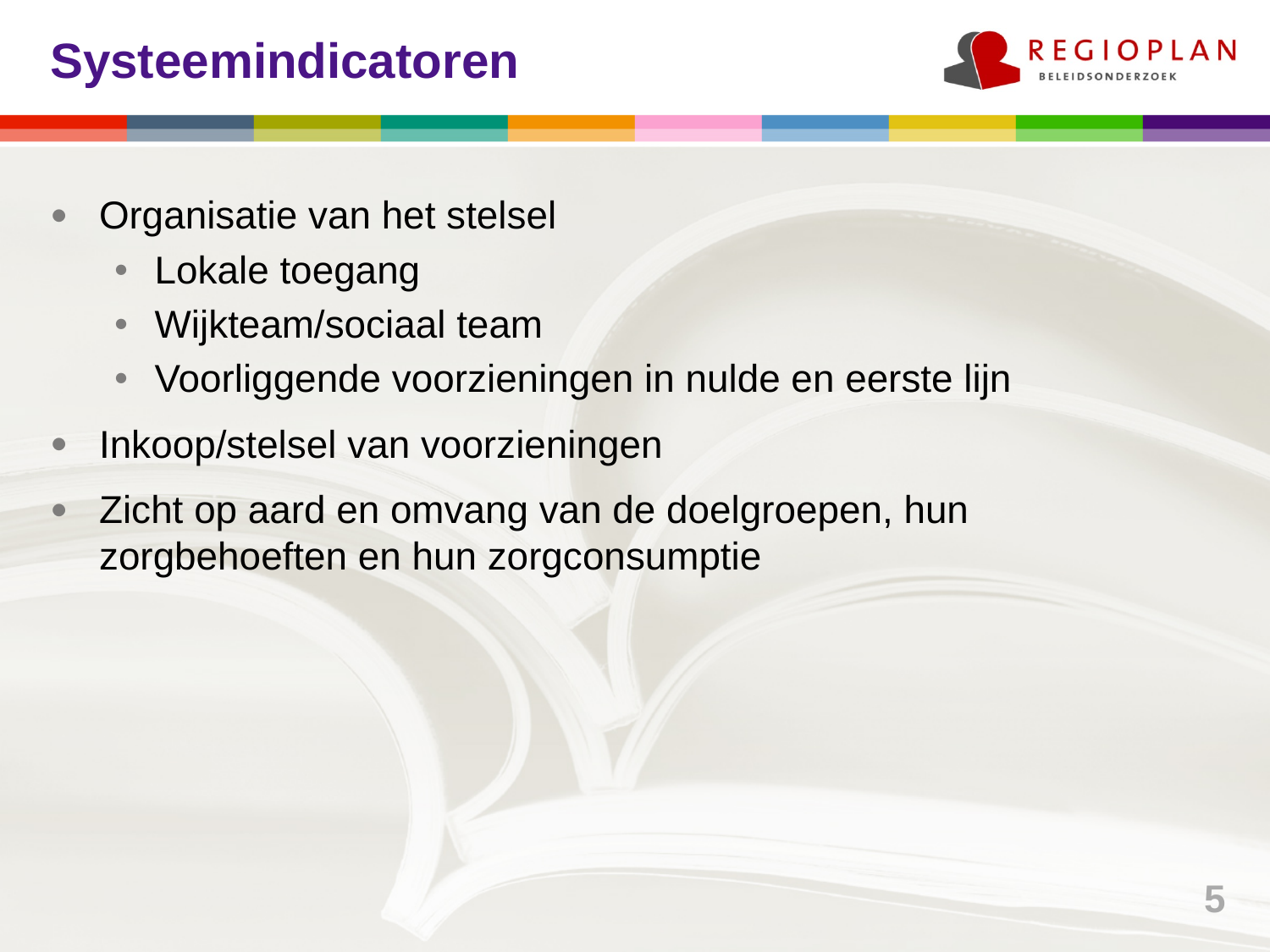

# Systeemindicatoren
Organisatie van het stelsel
Lokale toegang
Wijkteam/sociaal team
Voorliggende voorzieningen in nulde en eerste lijn
Inkoop/stelsel van voorzieningen
Zicht op aard en omvang van de doelgroepen, hun zorgbehoeften en hun zorgconsumptie
5